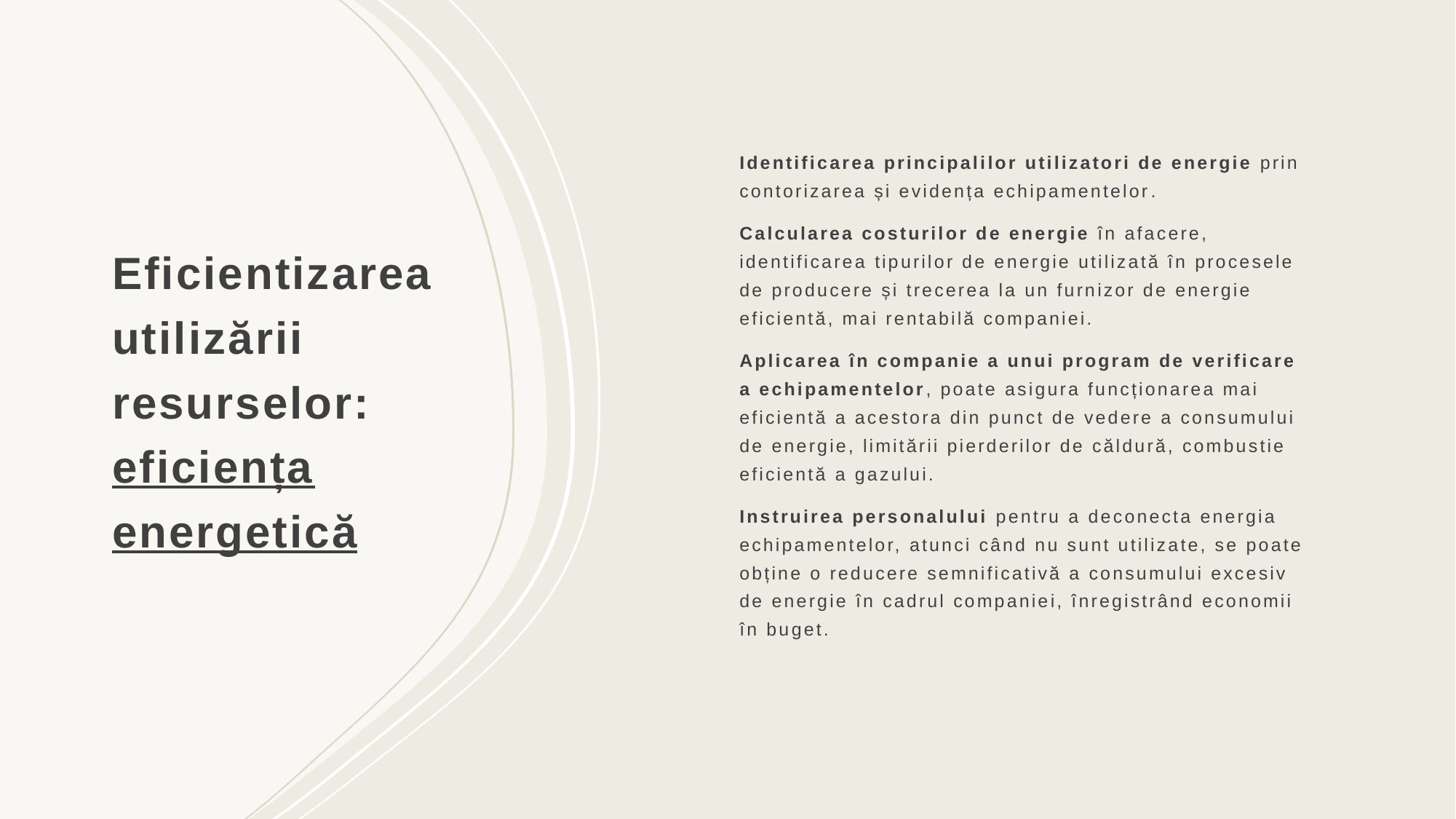

Identificarea principalilor utilizatori de energie prin contorizarea și evidența echipamentelor.
Calcularea costurilor de energie în afacere, identificarea tipurilor de energie utilizată în procesele de producere și trecerea la un furnizor de energie eficientă, mai rentabilă companiei.
Aplicarea în companie a unui program de verificare a echipamentelor, poate asigura funcționarea mai eficientă a acestora din punct de vedere a consumului de energie, limitării pierderilor de căldură, combustie eficientă a gazului.
Instruirea personalului pentru a deconecta energia echipamentelor, atunci când nu sunt utilizate, se poate obține o reducere semnificativă a consumului excesiv de energie în cadrul companiei, înregistrând economii în buget.
# Eficientizarea utilizării resurselor: eficiența energetică